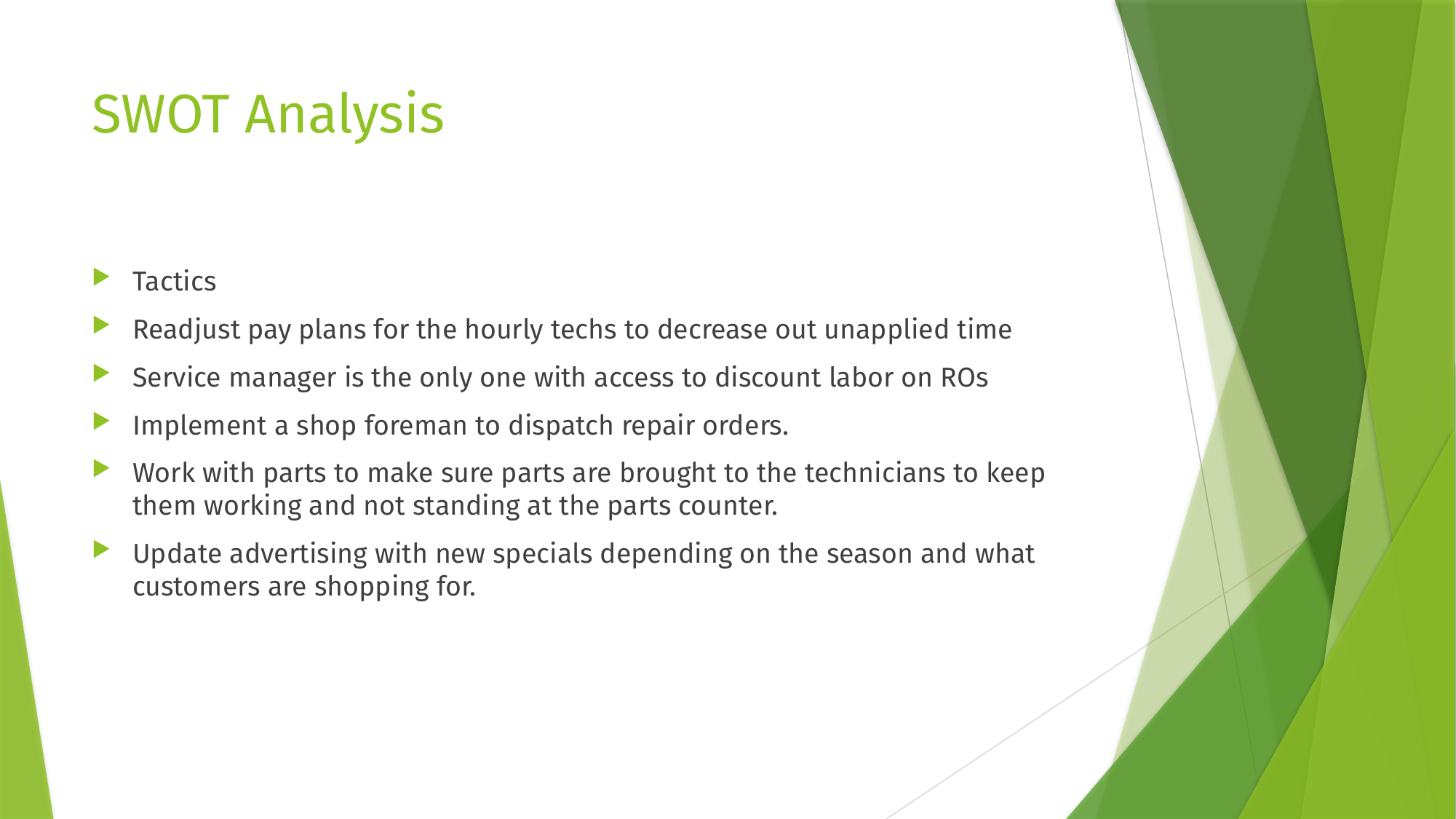

# SWOT Analysis
Tactics
Readjust pay plans for the hourly techs to decrease out unapplied time
Service manager is the only one with access to discount labor on ROs
Implement a shop foreman to dispatch repair orders.
Work with parts to make sure parts are brought to the technicians to keep them working and not standing at the parts counter.
Update advertising with new specials depending on the season and what customers are shopping for.